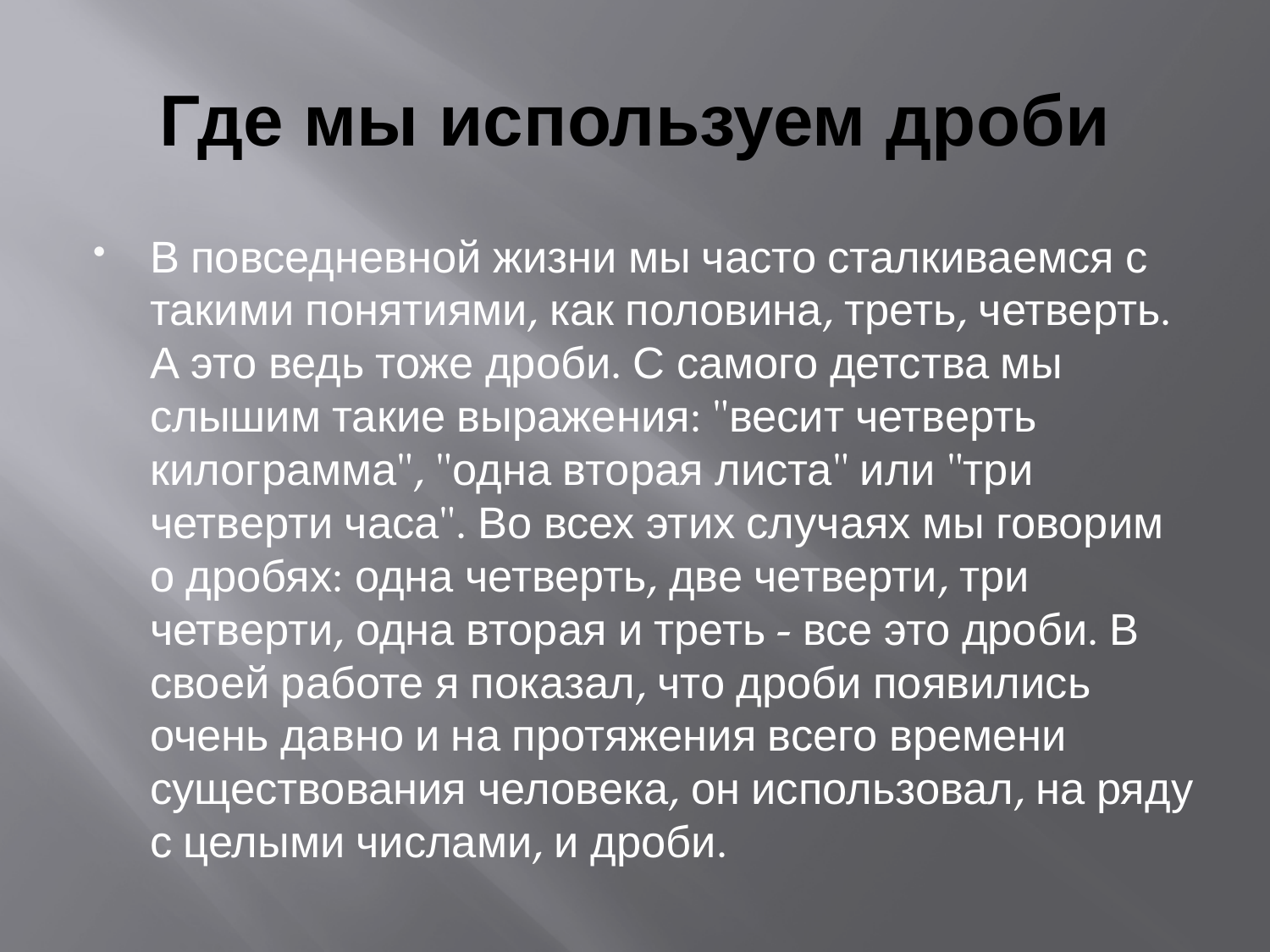

# Где мы используем дроби
В повседневной жизни мы часто сталкиваемся с такими понятиями, как половина, треть, четверть. А это ведь тоже дроби. С самого детства мы слышим такие выражения: "весит четверть килограмма", "одна вторая листа" или "три четверти часа". Во всех этих случаях мы говорим о дробях: одна четверть, две четверти, три четверти, одна вторая и треть - все это дроби. В своей работе я показал, что дроби появились очень давно и на протяжения всего времени существования человека, он использовал, на ряду с целыми числами, и дроби.